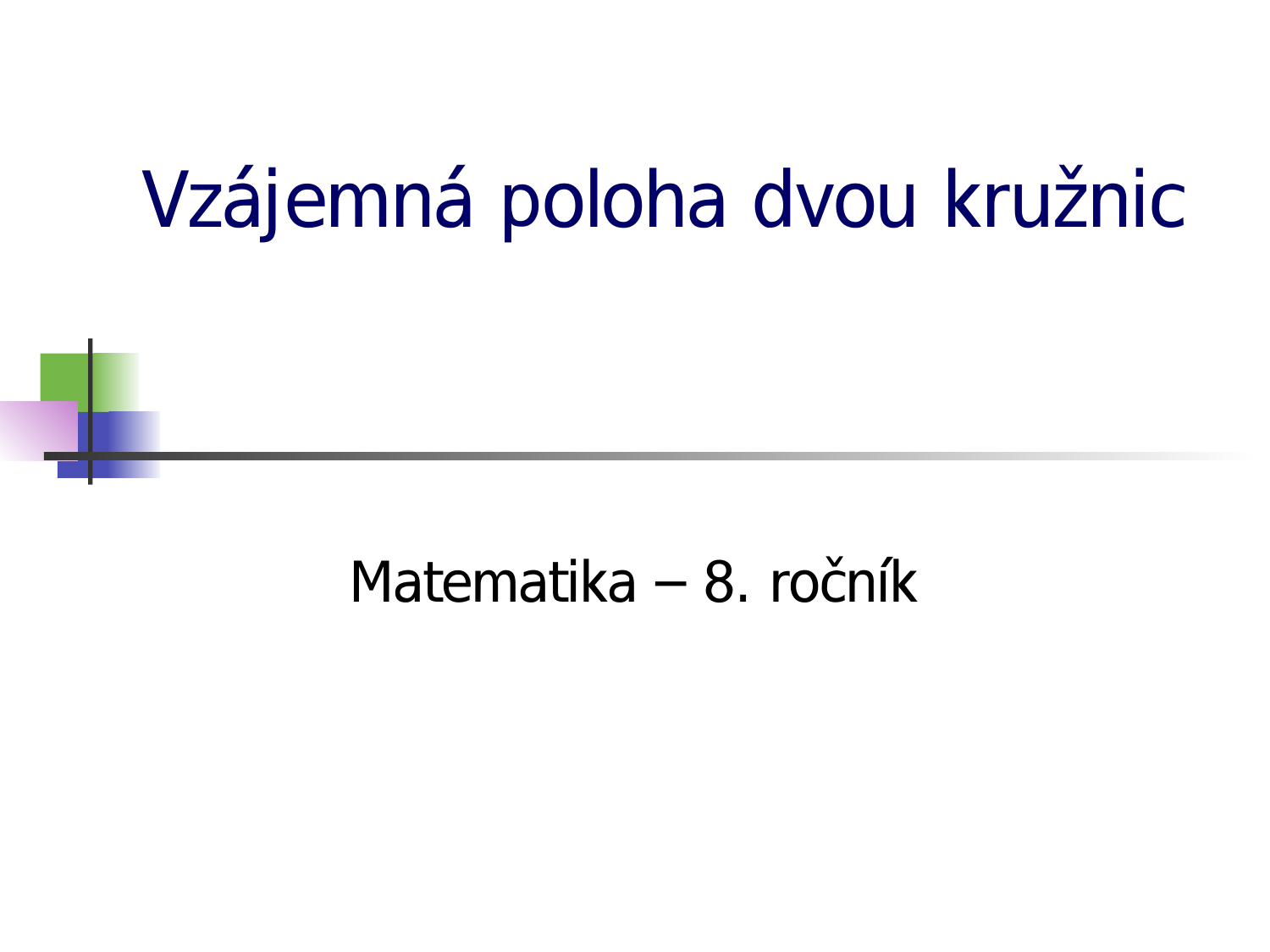

# Vzájemná poloha dvou kružnic
Matematika – 8. ročník